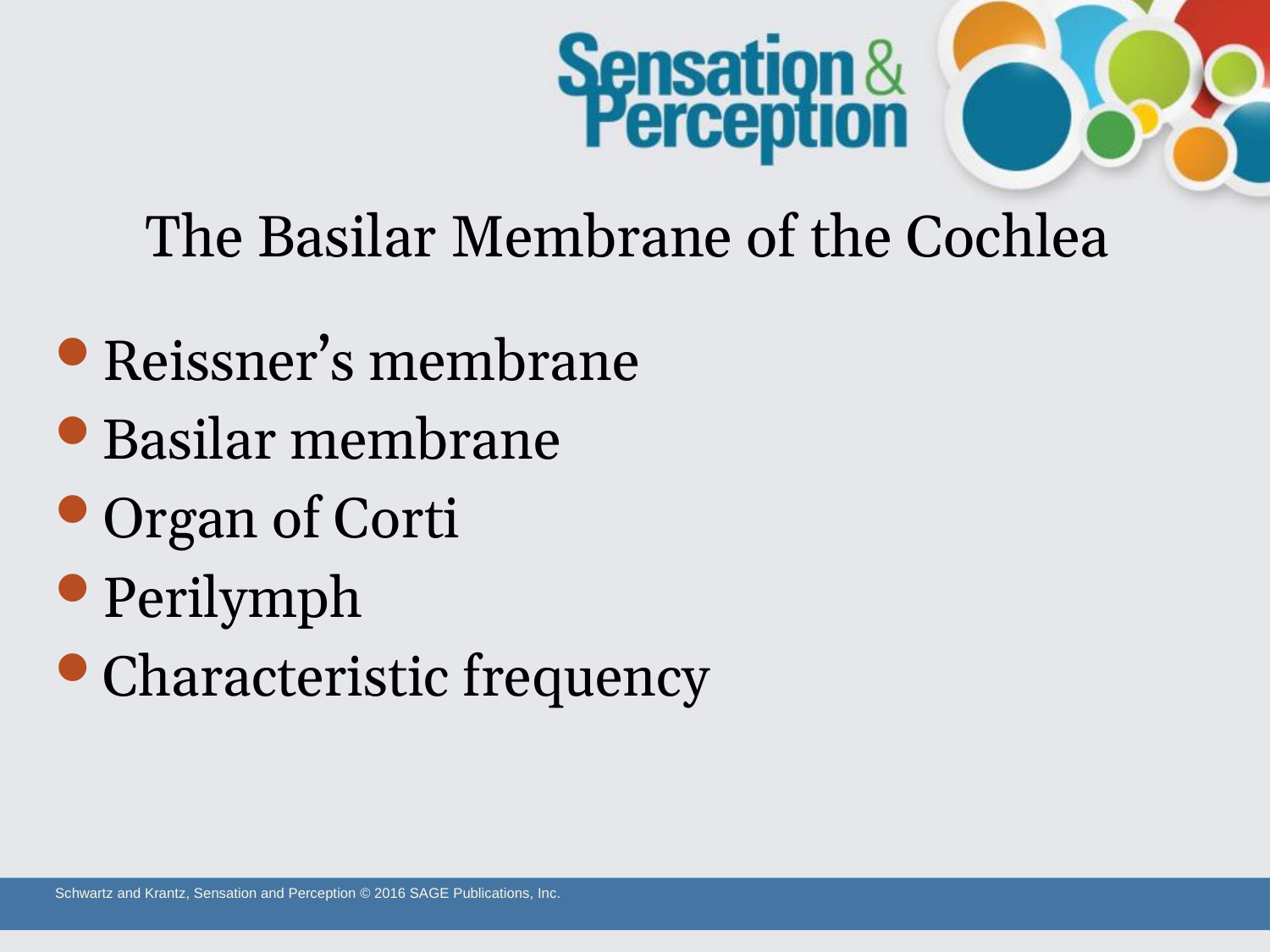

# The Basilar Membrane of the Cochlea
Reissner’s membrane
Basilar membrane
Organ of Corti
Perilymph
Characteristic frequency
Schwartz and Krantz, Sensation and Perception © 2016 SAGE Publications, Inc.